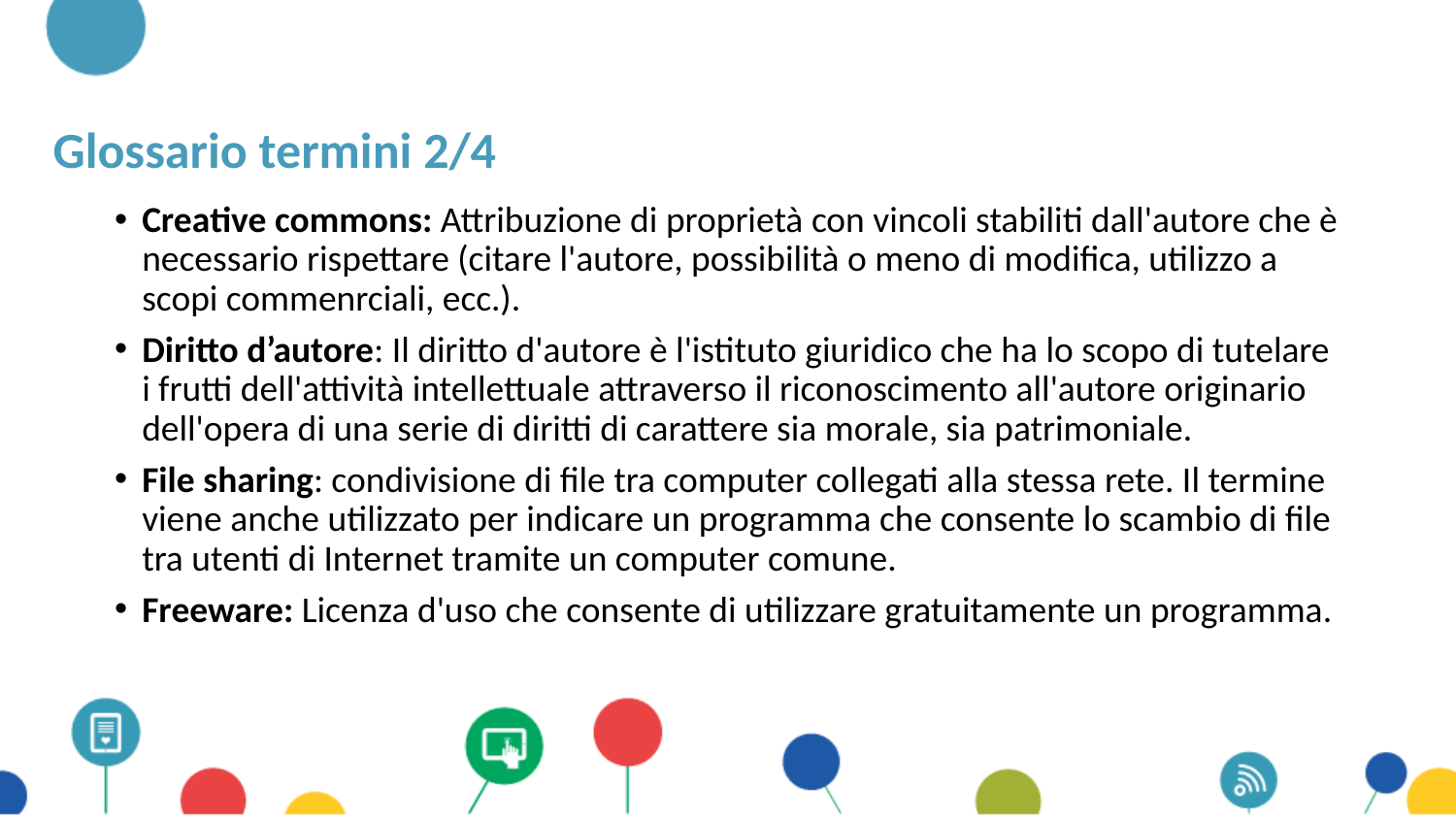

# Glossario termini 2/4
Creative commons: Attribuzione di proprietà con vincoli stabiliti dall'autore che è necessario rispettare (citare l'autore, possibilità o meno di modifica, utilizzo a scopi commenrciali, ecc.).
Diritto d’autore: Il diritto d'autore è l'istituto giuridico che ha lo scopo di tutelare i frutti dell'attività intellettuale attraverso il riconoscimento all'autore originario dell'opera di una serie di diritti di carattere sia morale, sia patrimoniale.
File sharing: condivisione di file tra computer collegati alla stessa rete. Il termine viene anche utilizzato per indicare un programma che consente lo scambio di file tra utenti di Internet tramite un computer comune.
Freeware: Licenza d'uso che consente di utilizzare gratuitamente un programma.